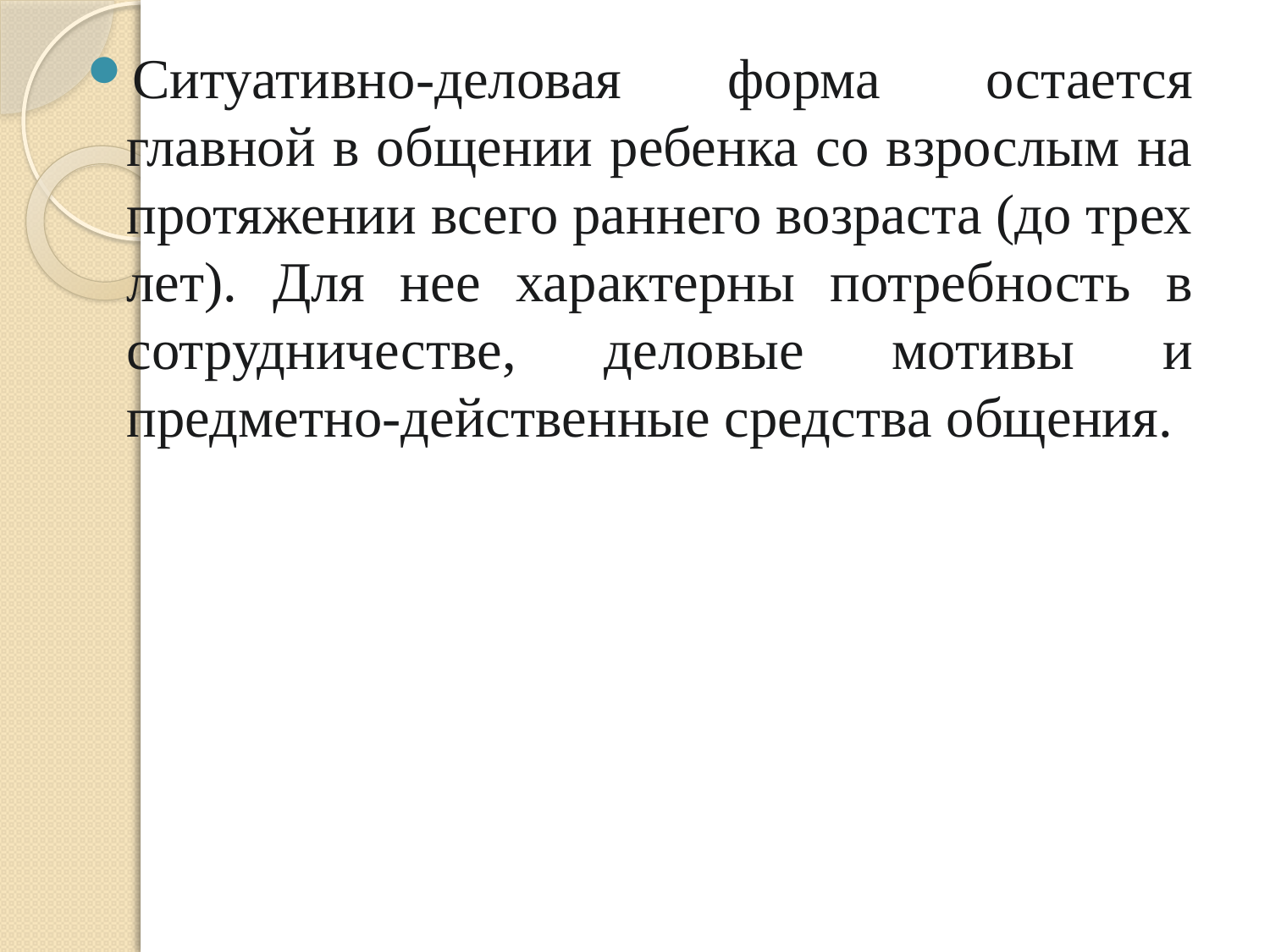

Ситуативно-деловая форма остается главной в общении ребенка со взрослым на протяжении всего раннего возраста (до трех лет). Для нее характерны потребность в сотрудничестве, деловые мотивы и предметно-действенные средства общения.